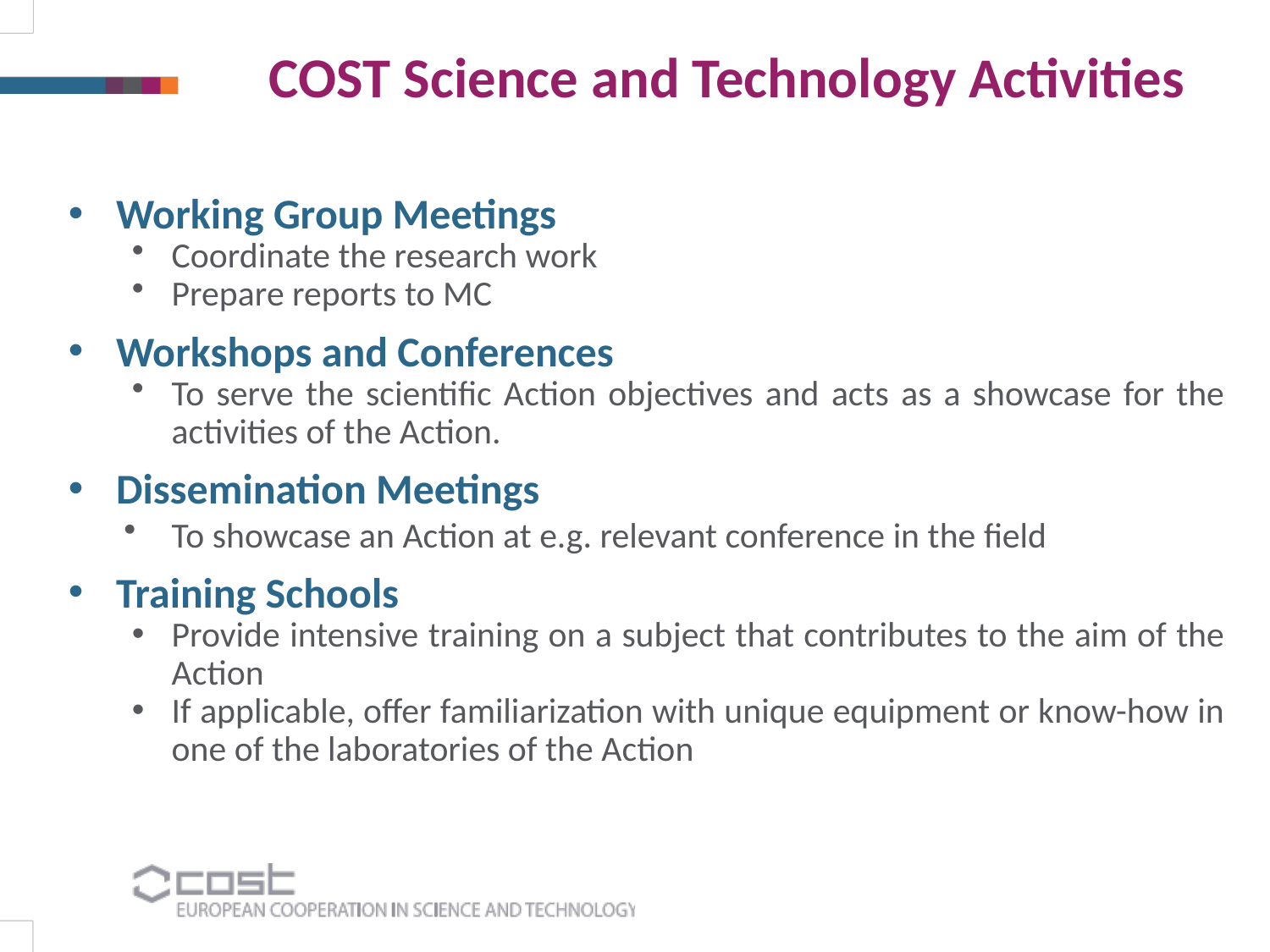

COST Science and Technology Activities
Working Group Meetings
Coordinate the research work
Prepare reports to MC
Workshops and Conferences
To serve the scientific Action objectives and acts as a showcase for the activities of the Action.
Dissemination Meetings
To showcase an Action at e.g. relevant conference in the field
Training Schools
Provide intensive training on a subject that contributes to the aim of the Action
If applicable, offer familiarization with unique equipment or know-how in one of the laboratories of the Action